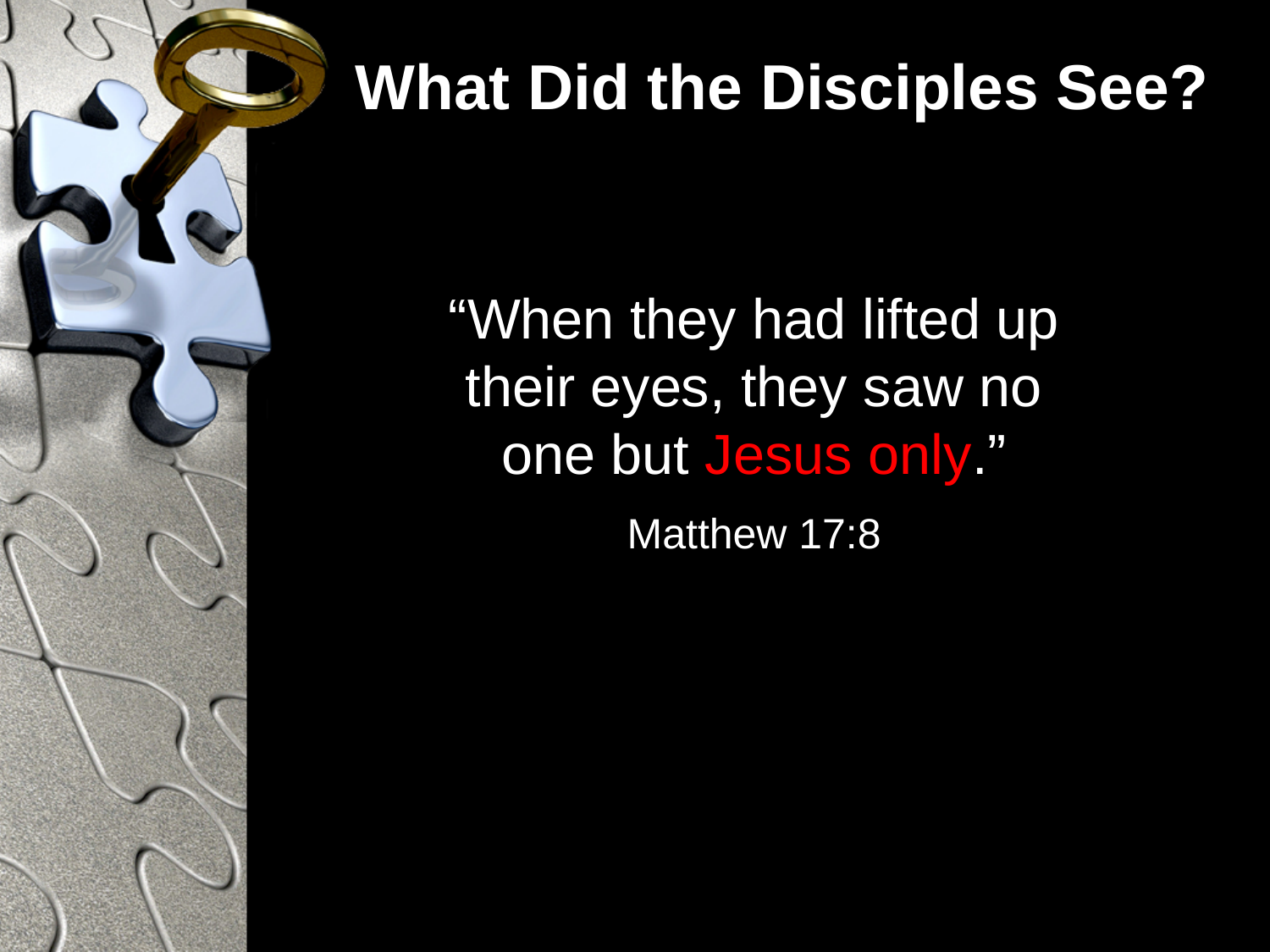

# What Did the Disciples See?
“When they had lifted up their eyes, they saw no one but Jesus only.”
Matthew 17:8